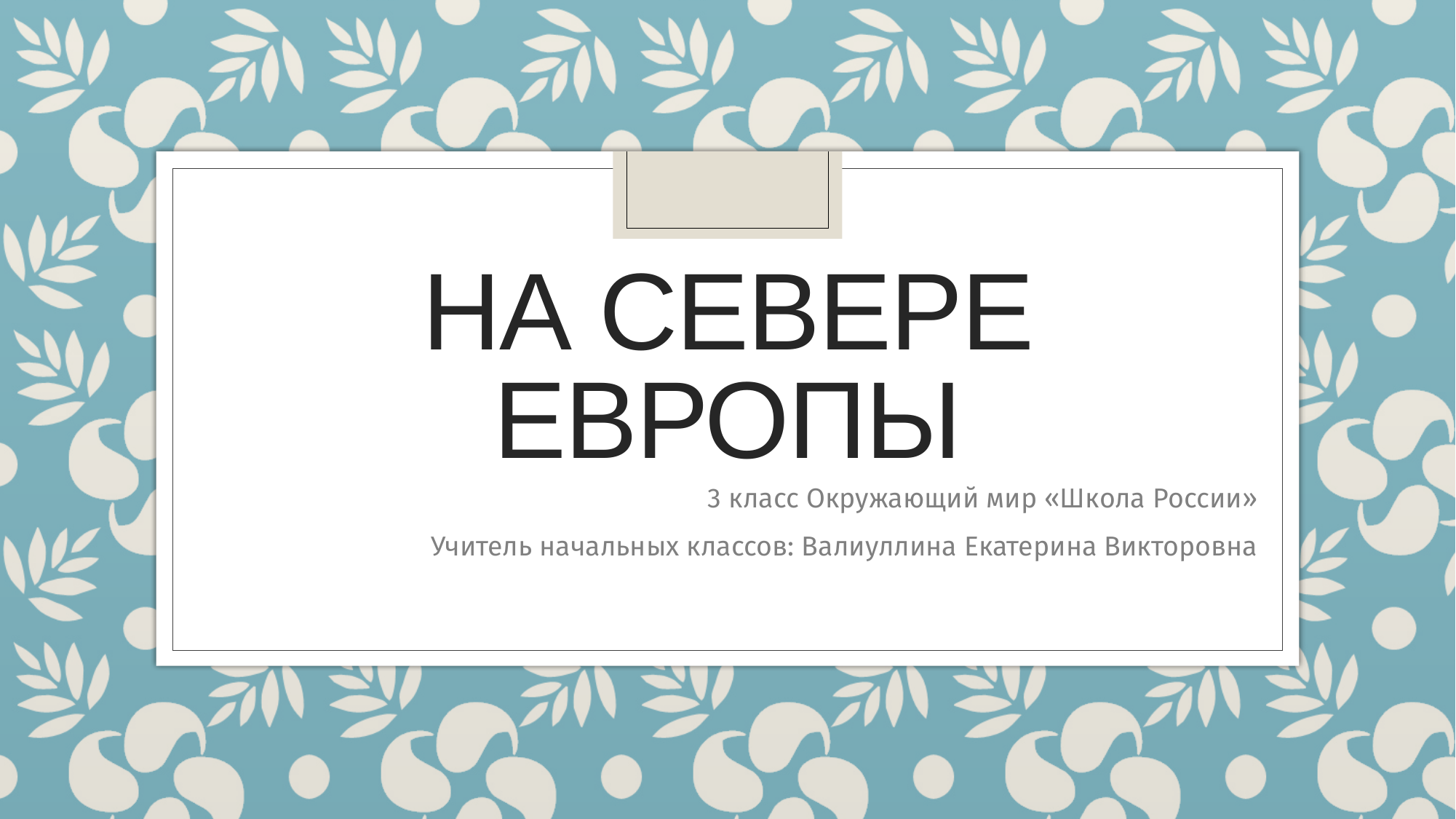

# На севере Европы
3 класс Окружающий мир «Школа России»
Учитель начальных классов: Валиуллина Екатерина Викторовна